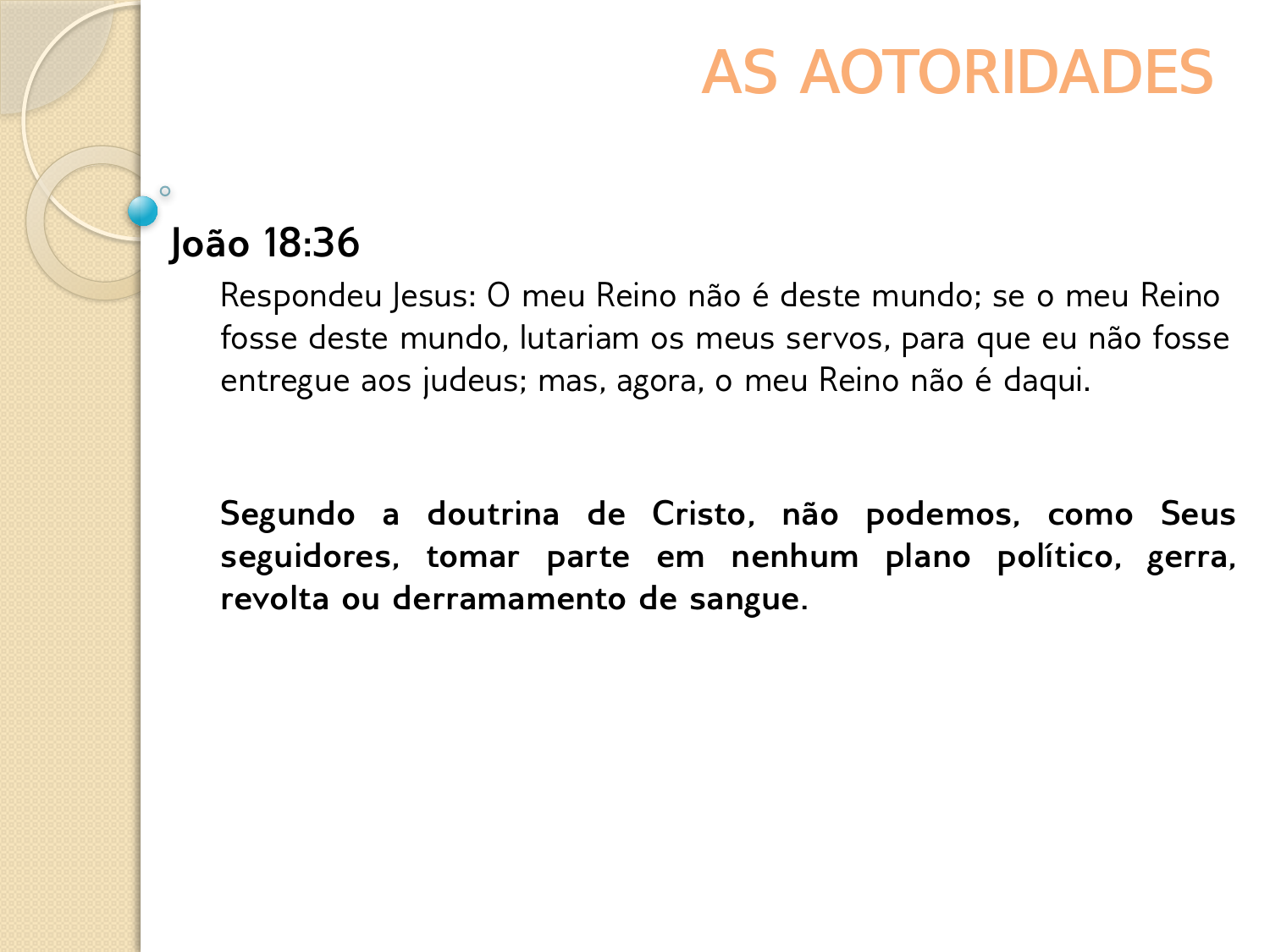

AS AOTORIDADES
João 18:36
Respondeu Jesus: O meu Reino não é deste mundo; se o meu Reino fosse deste mundo, lutariam os meus servos, para que eu não fosse entregue aos judeus; mas, agora, o meu Reino não é daqui.
Segundo a doutrina de Cristo, não podemos, como Seus seguidores, tomar parte em nenhum plano político, gerra, revolta ou derramamento de sangue.